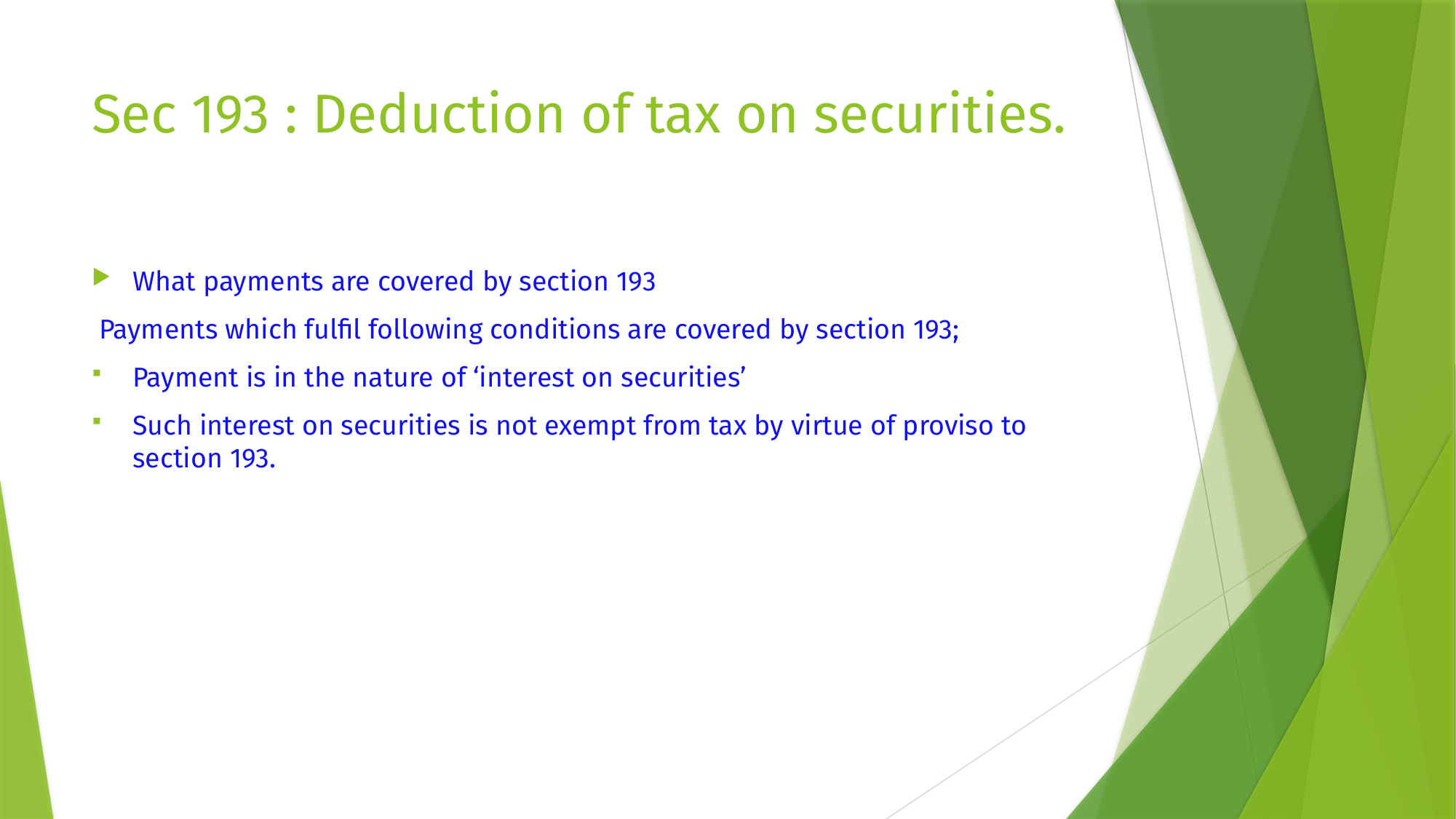

# Sec 193 : Deduction of tax on securities.
What payments are covered by section 193
 Payments which fulfil following conditions are covered by section 193;
Payment is in the nature of ‘interest on securities’
Such interest on securities is not exempt from tax by virtue of proviso to section 193.